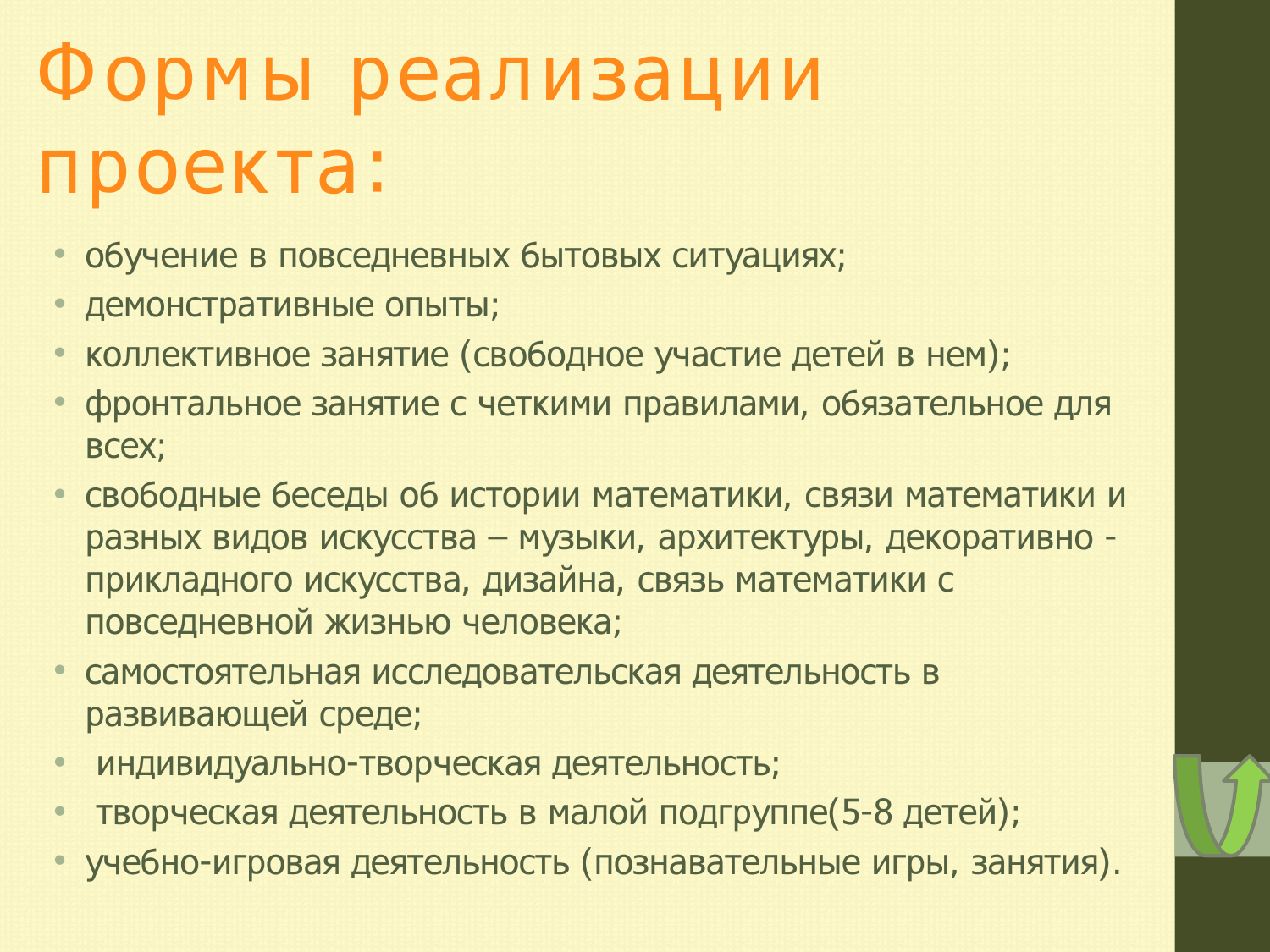

# Формы реализации проекта:
обучение в повседневных бытовых ситуациях;
демонстративные опыты;
коллективное занятие (свободное участие детей в нем);
фронтальное занятие с четкими правилами, обязательное для всех;
свободные беседы об истории математики, связи математики и разных видов искусства – музыки, архитектуры, декоративно - прикладного искусства, дизайна, связь математики с повседневной жизнью человека;
самостоятельная исследовательская деятельность в развивающей среде;
 индивидуально-творческая деятельность;
 творческая деятельность в малой подгруппе(5-8 детей);
учебно-игровая деятельность (познавательные игры, занятия).